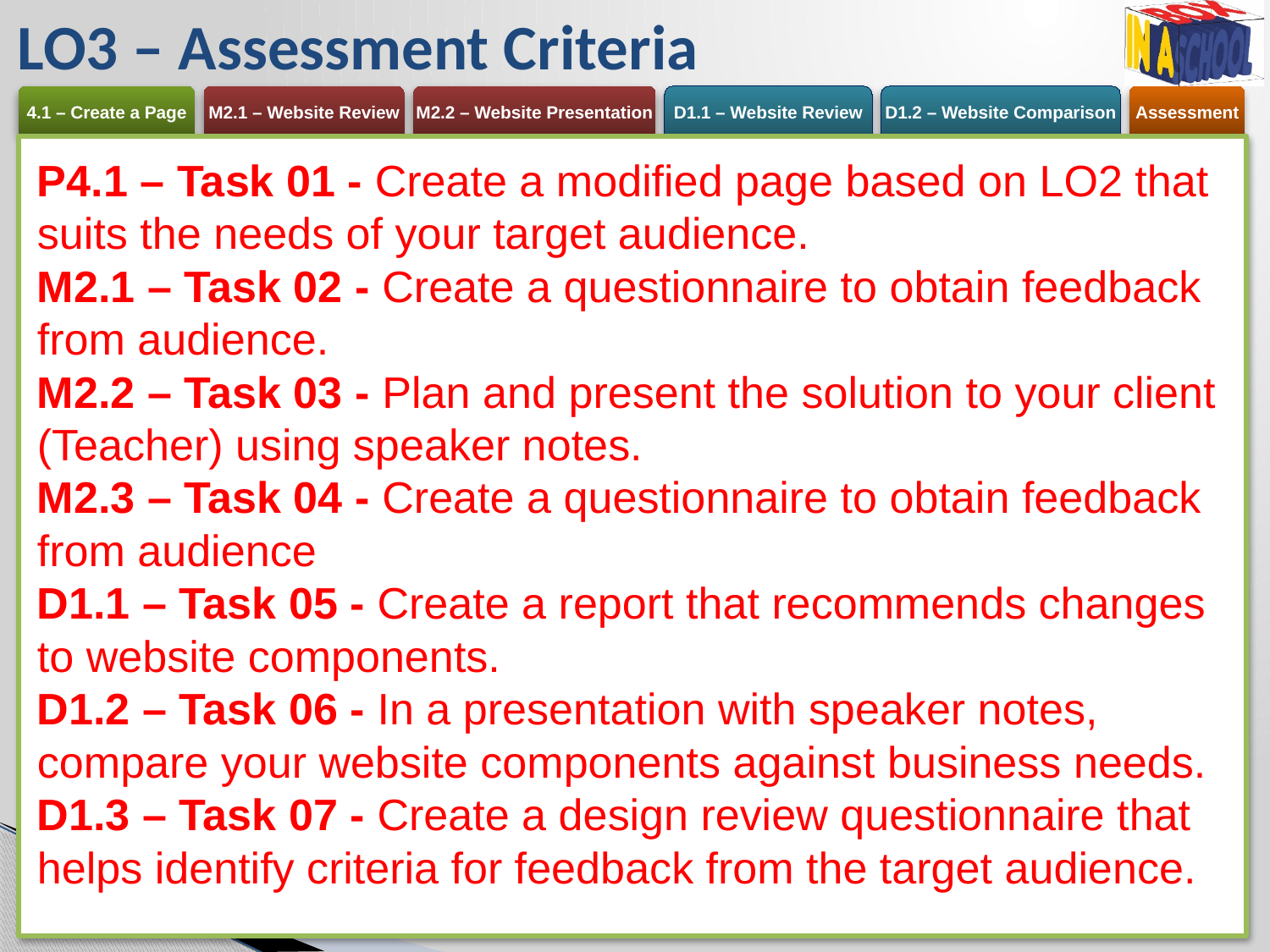

# LO3 – Assessment Criteria
P4.1 – Task 01 - Create a modified page based on LO2 that suits the needs of your target audience.
M2.1 – Task 02 - Create a questionnaire to obtain feedback from audience.
M2.2 – Task 03 - Plan and present the solution to your client (Teacher) using speaker notes.
M2.3 – Task 04 - Create a questionnaire to obtain feedback from audience
D1.1 – Task 05 - Create a report that recommends changes to website components.
D1.2 – Task 06 - In a presentation with speaker notes, compare your website components against business needs.
D1.3 – Task 07 - Create a design review questionnaire that helps identify criteria for feedback from the target audience.